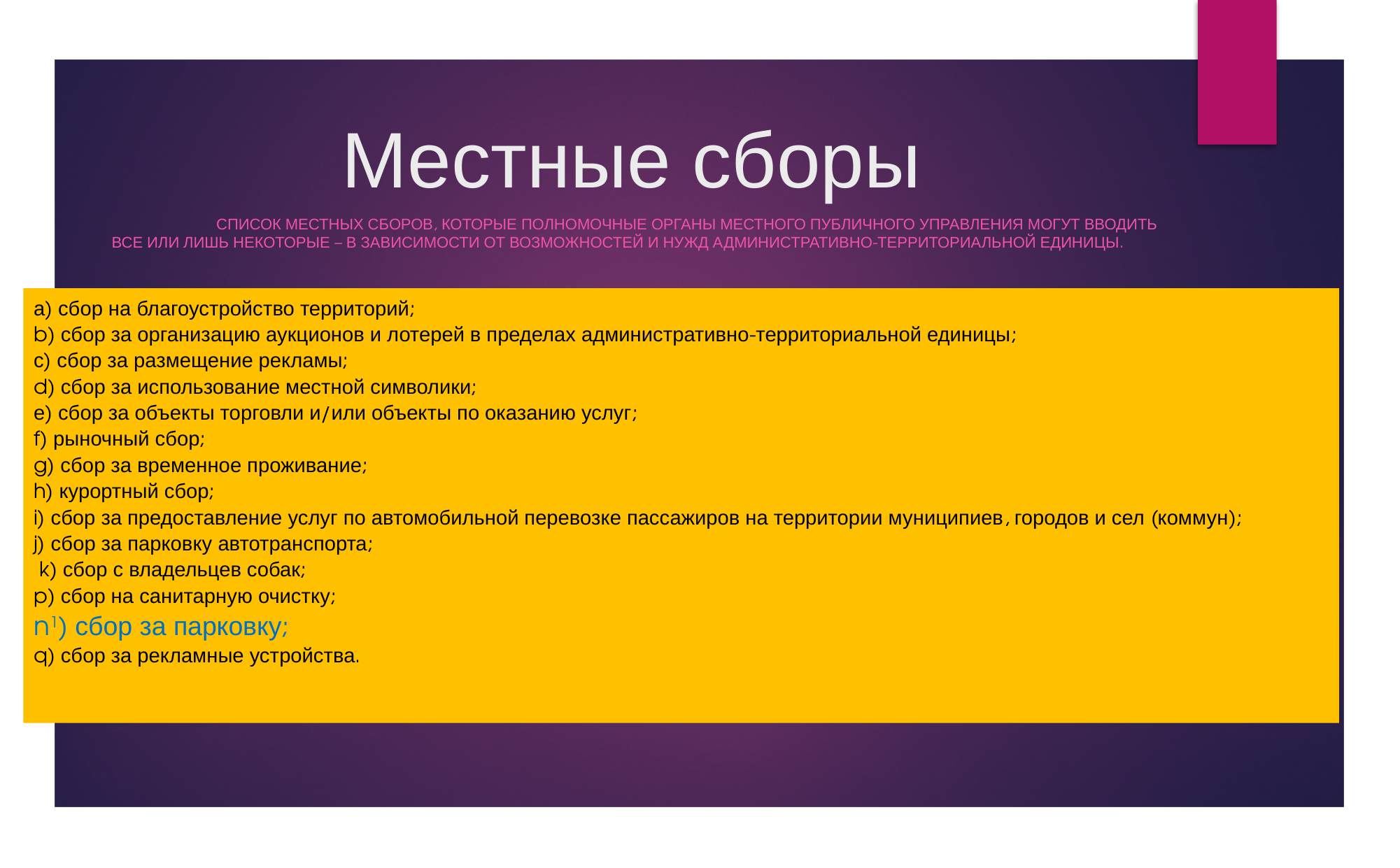

# Местные сборы
                                 список местных сборов, которые Полномочные органы местного публичного управления могут вводить все или лишь некоторые – в зависимости от возможностей и нужд административно-территориальной единицы.

а) сбор на благоустройство территорий;
b) сбор за организацию аукционов и лотерей в пределах административно-территориальной единицы;
с) сбор за размещение рекламы;
d) сбор за использование местной символики;
е) сбор за объекты торговли и/или объекты по оказанию услуг;
f) рыночный сбор;
g) сбор за временное проживание;
h) курортный сбор;
i) сбор за предоставление услуг по автомобильной перевозке пассажиров на территории муниципиев, городов и сел (коммун);
j) сбор за парковку автотранспорта;
 k) сбор с владельцев собак;
p) сбор на санитарную очистку;
n1) сбор за парковку;
q) сбор за рекламные устройства.